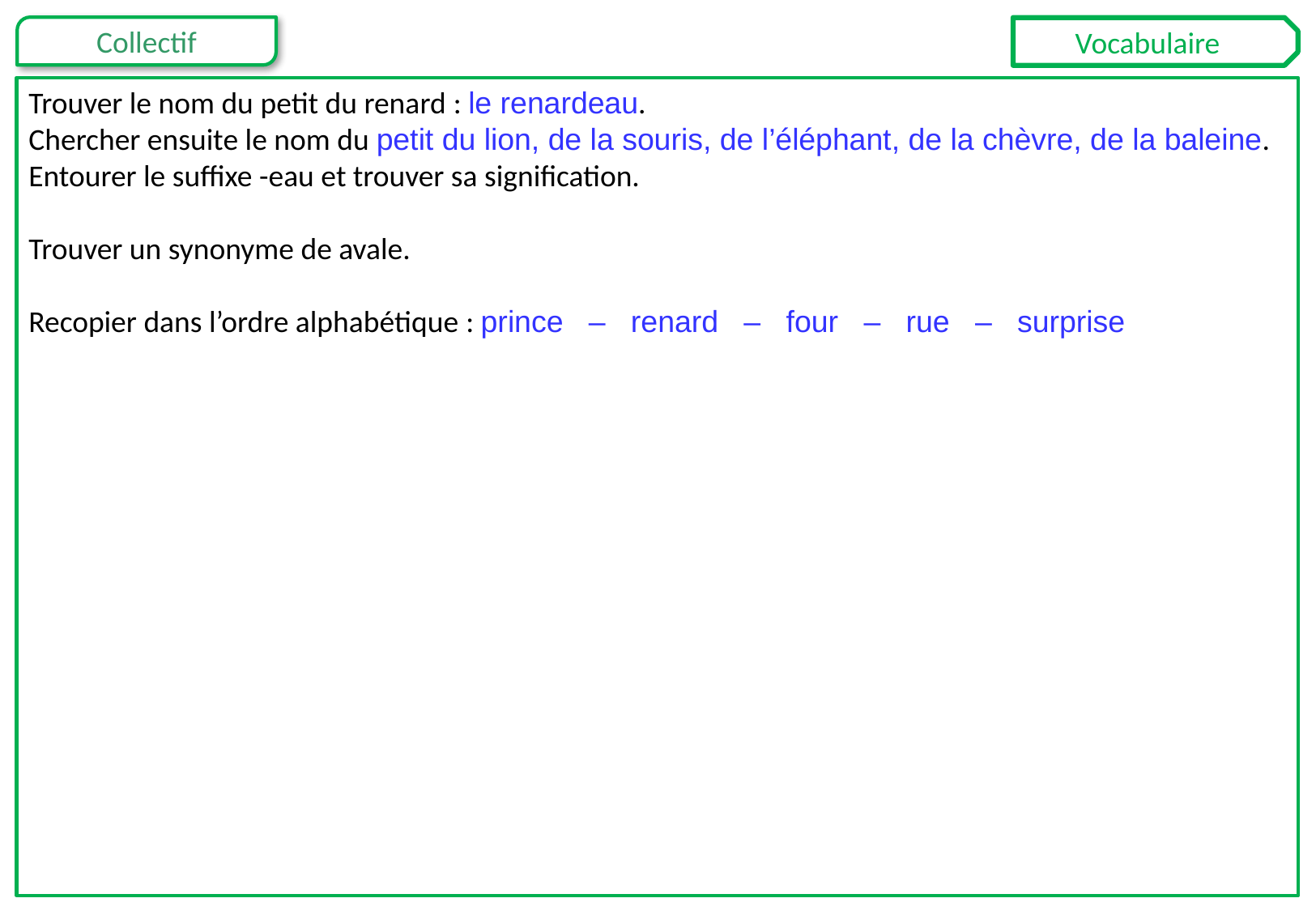

Vocabulaire
Trouver le nom du petit du renard : le renardeau.
Chercher ensuite le nom du petit du lion, de la souris, de l’éléphant, de la chèvre, de la baleine.
Entourer le suffixe -eau et trouver sa signification.

Trouver un synonyme de avale.

Recopier dans l’ordre alphabétique : prince   –   renard   –   four   –   rue   –   surprise